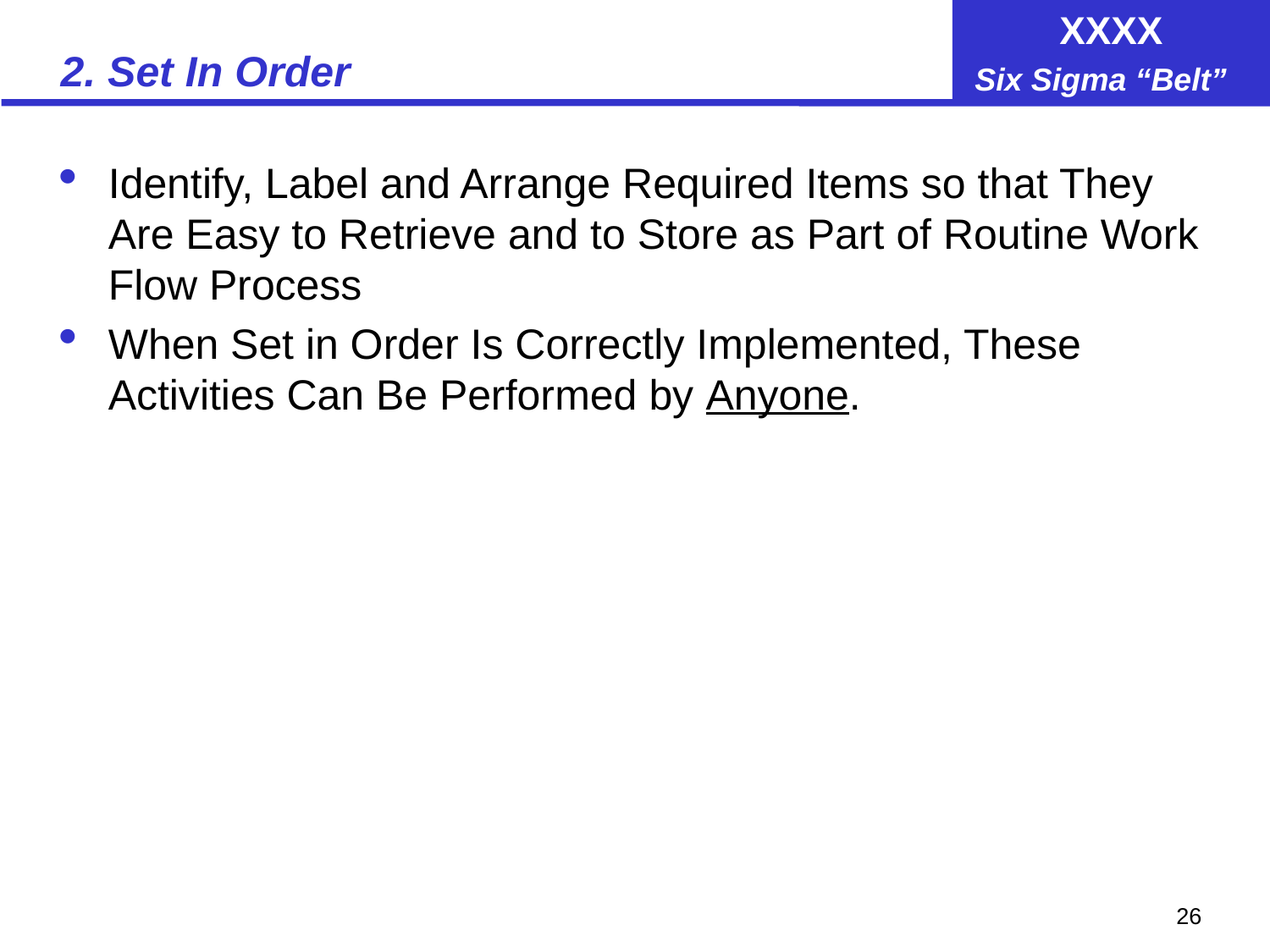

# 2. Set In Order
Identify, Label and Arrange Required Items so that They Are Easy to Retrieve and to Store as Part of Routine Work Flow Process
When Set in Order Is Correctly Implemented, These Activities Can Be Performed by Anyone.